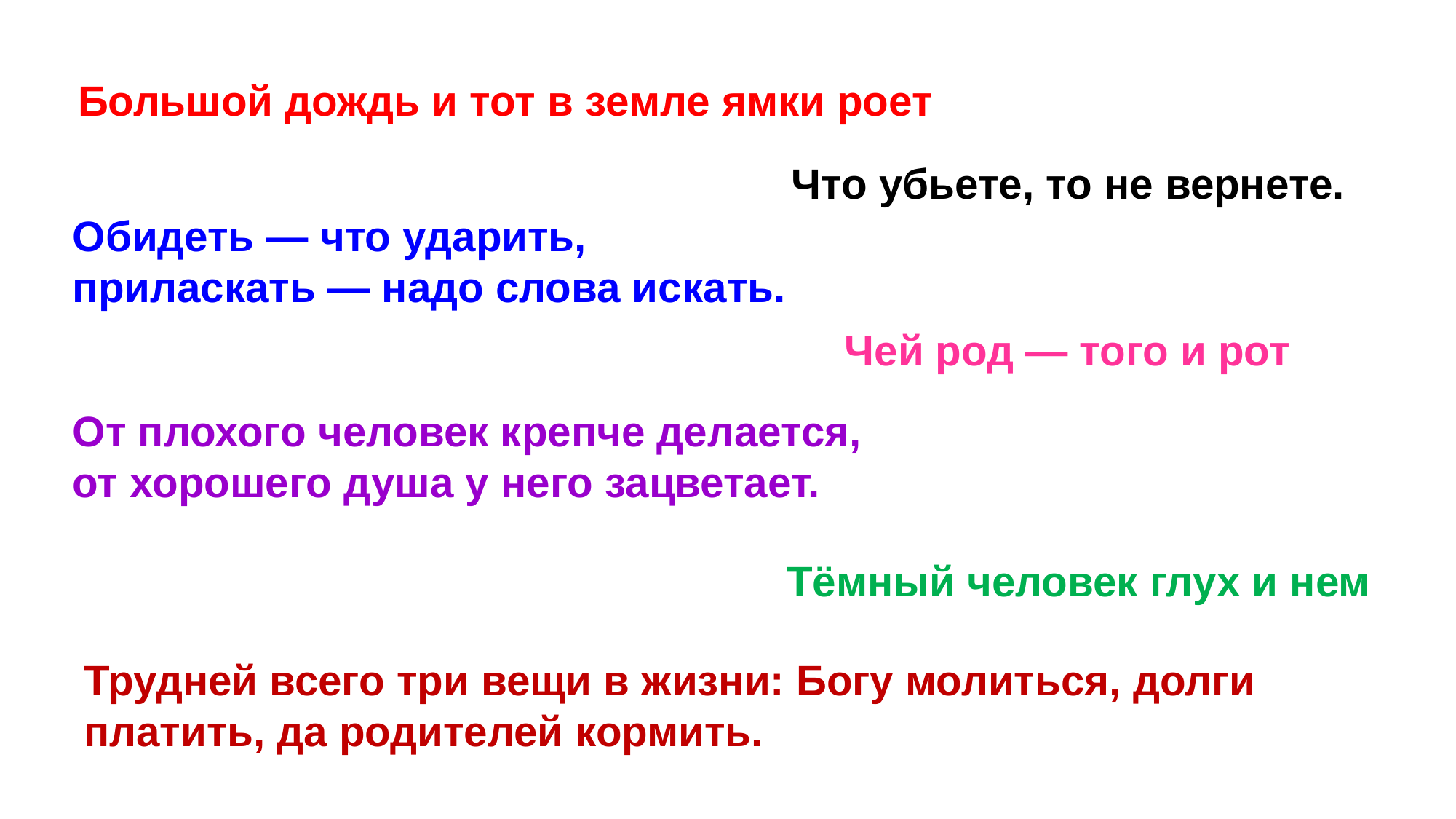

Большой дождь и тот в земле ямки роет
Что убьете, то не вернете.
Обидеть — что ударить,
приласкать — надо слова искать.
Чей род — того и рот
От плохого человек крепче делается,
от хорошего душа у него зацветает.
Тёмный человек глух и нем
Трудней всего три вещи в жизни: Богу молиться, долги платить, да родителей кормить.